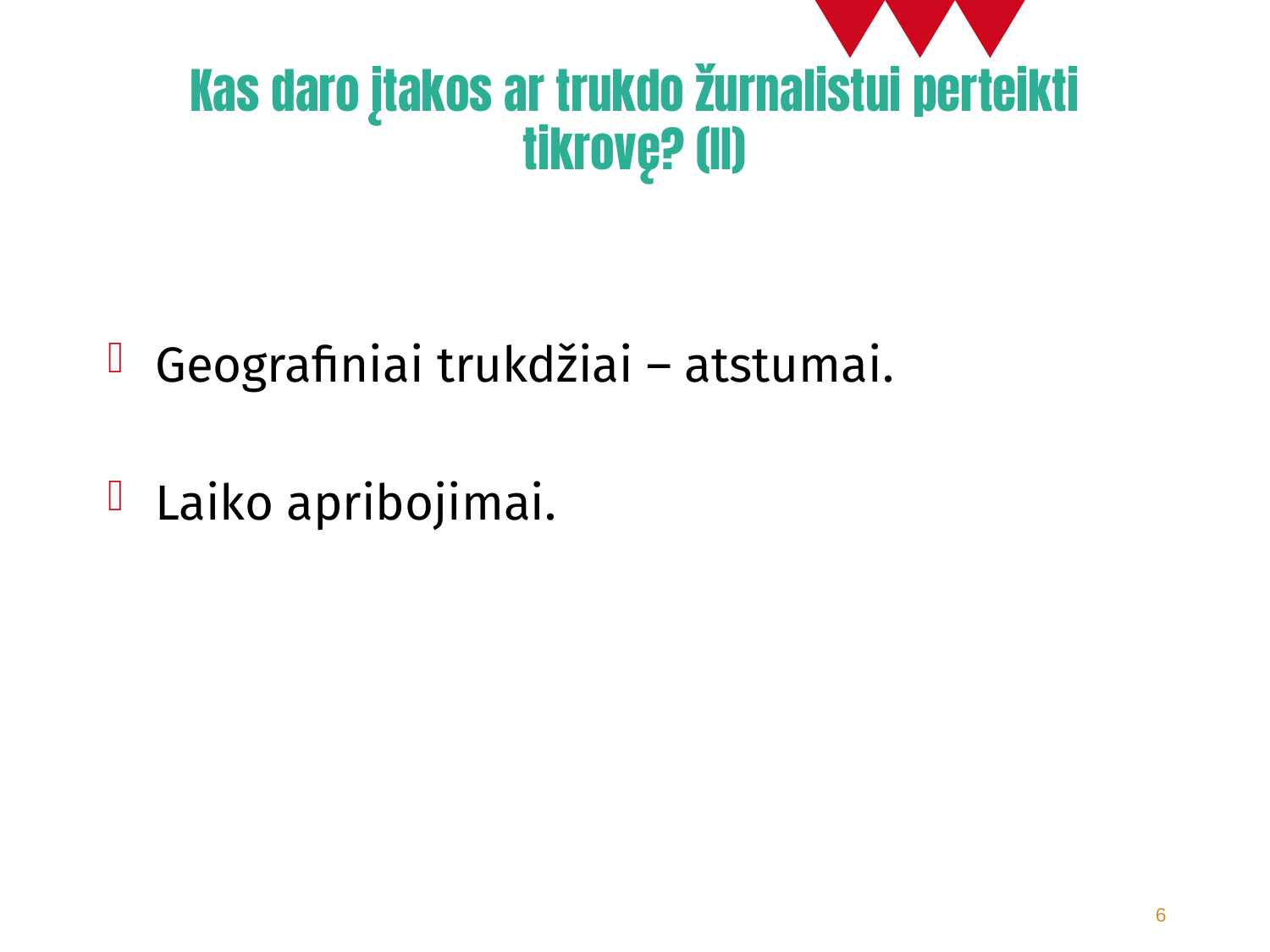

# Kas daro įtakos ar trukdo žurnalistui perteikti tikrovę? (II)
Geografiniai trukdžiai – atstumai.

Laiko apribojimai.

6